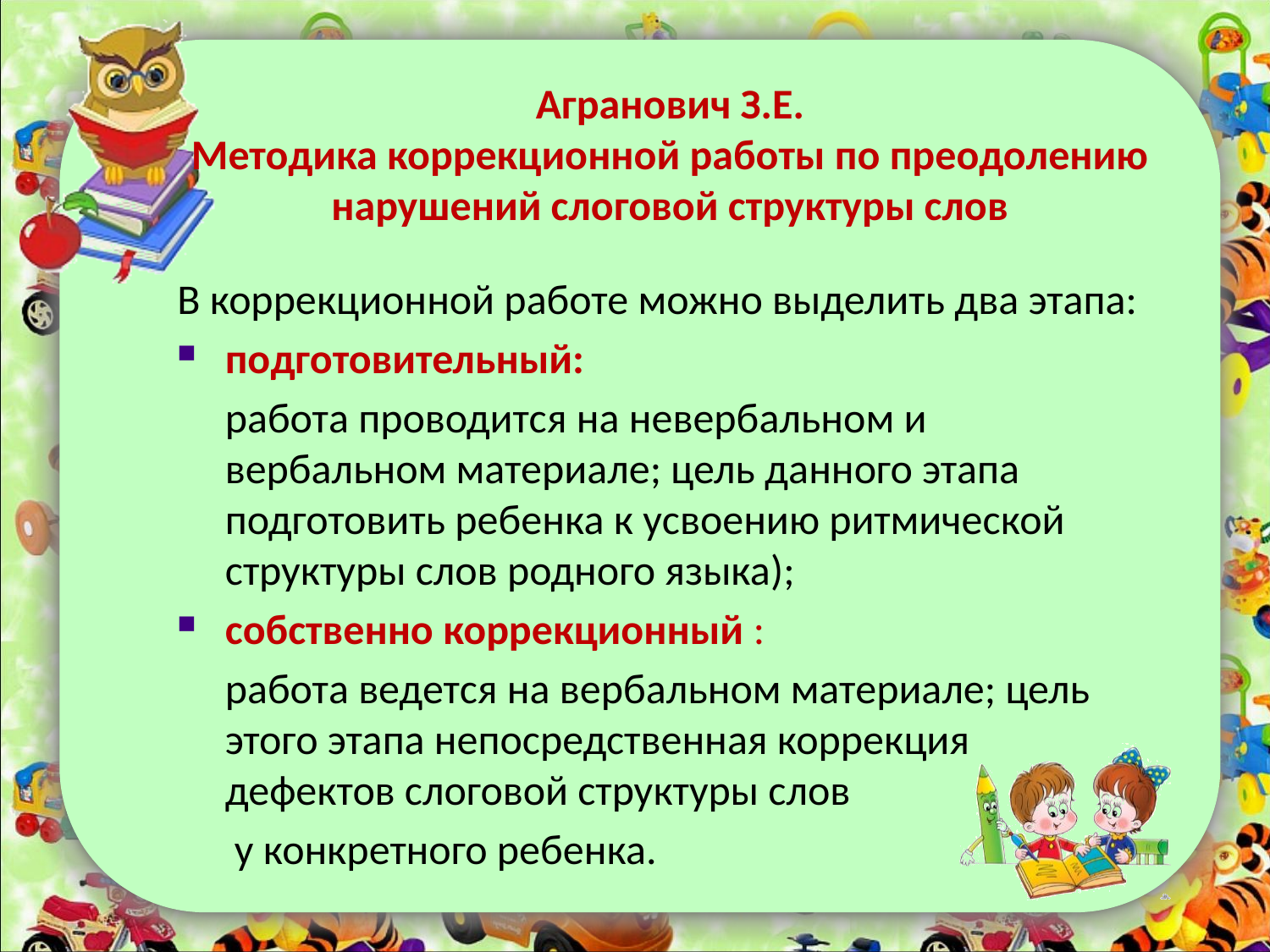

Агранович З.Е.
Методика коррекционной работы по преодолению нарушений слоговой структуры слов
В коррекционной работе можно выделить два этапа:
подготовительный:
     работа проводится на невербальном и вербальном материале; цель данного этапа подготовить ребенка к усвоению ритмической структуры слов родного языка);
собственно коррекционный :
     работа ведется на вербальном материале; цель этого этапа непосредственная коррекция дефектов слоговой структуры слов
      у конкретного ребенка.